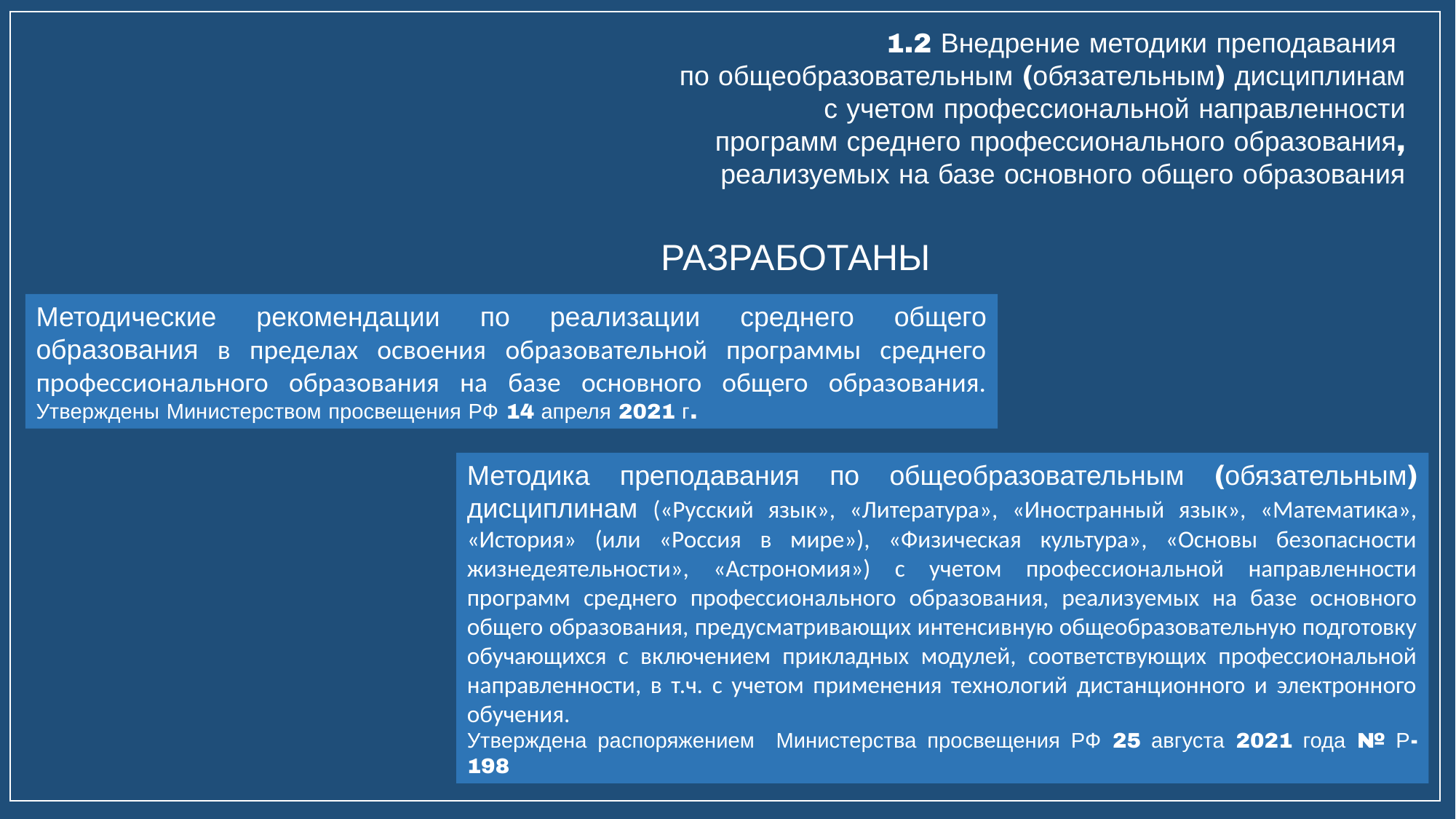

1.2 Внедрение методики преподавания
по общеобразовательным (обязательным) дисциплинам
с учетом профессиональной направленности
программ среднего профессионального образования,
реализуемых на базе основного общего образования
РАЗРАБОТАНЫ
Методические рекомендации по реализации среднего общего образования в пределах освоения образовательной программы среднего профессионального образования на базе основного общего образования. Утверждены Министерством просвещения РФ 14 апреля 2021 г.
Методика преподавания по общеобразовательным (обязательным) дисциплинам («Русский язык», «Литература», «Иностранный язык», «Математика», «История» (или «Россия в мире»), «Физическая культура», «Основы безопасности жизнедеятельности», «Астрономия») с учетом профессиональной направленности программ среднего профессионального образования, реализуемых на базе основного общего образования, предусматривающих интенсивную общеобразовательную подготовку обучающихся с включением прикладных модулей, соответствующих профессиональной направленности, в т.ч. с учетом применения технологий дистанционного и электронного обучения.
Утверждена распоряжением  Министерства просвещения РФ 25 августа 2021 года № Р-198